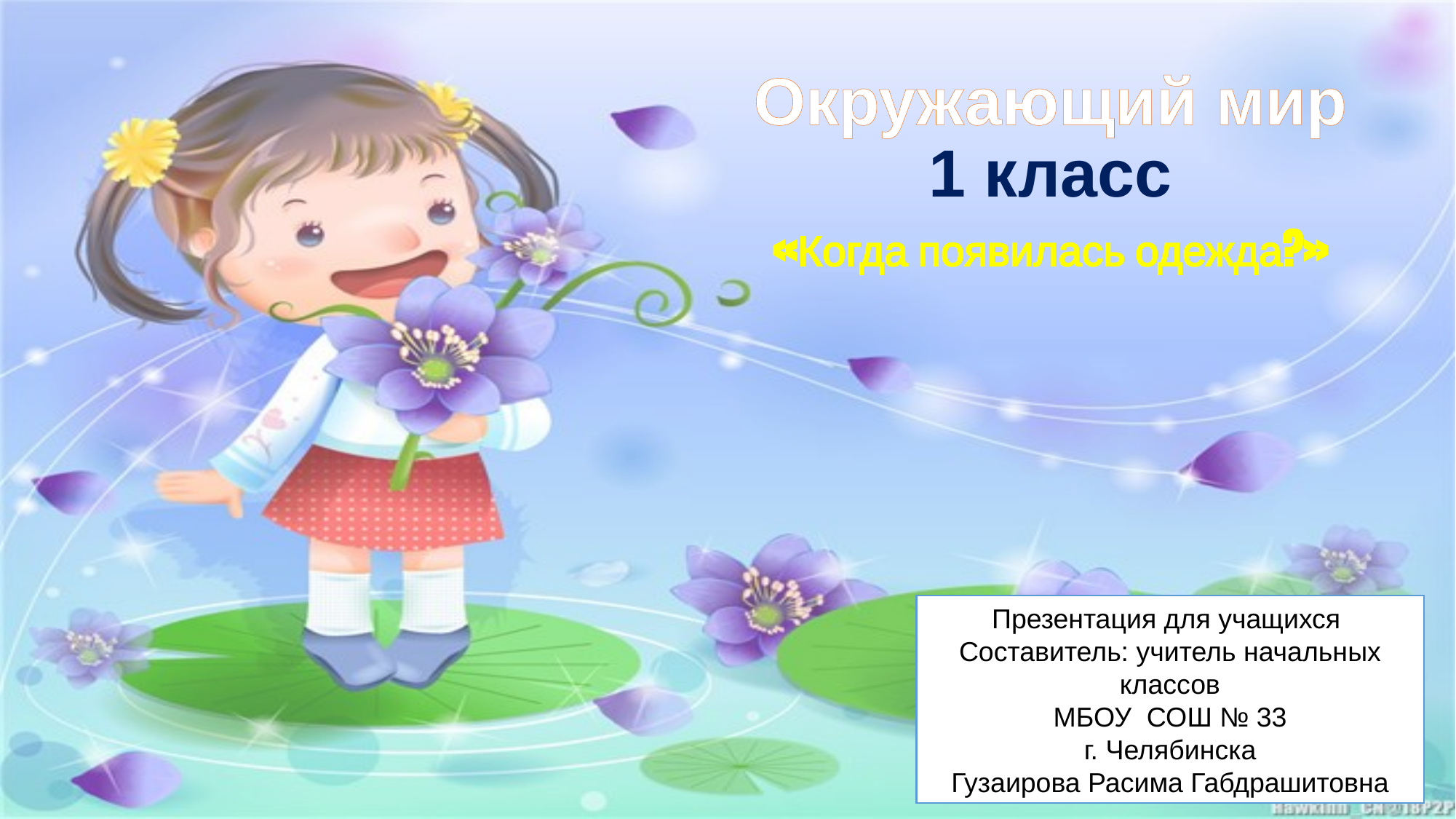

# Окружающий мир 1 класс
«Когда появилась одежда?»
Презентация для учащихся
Составитель: учитель начальных классов
МБОУ  СОШ № 33
г. Челябинска
Гузаирова Расима Габдрашитовна